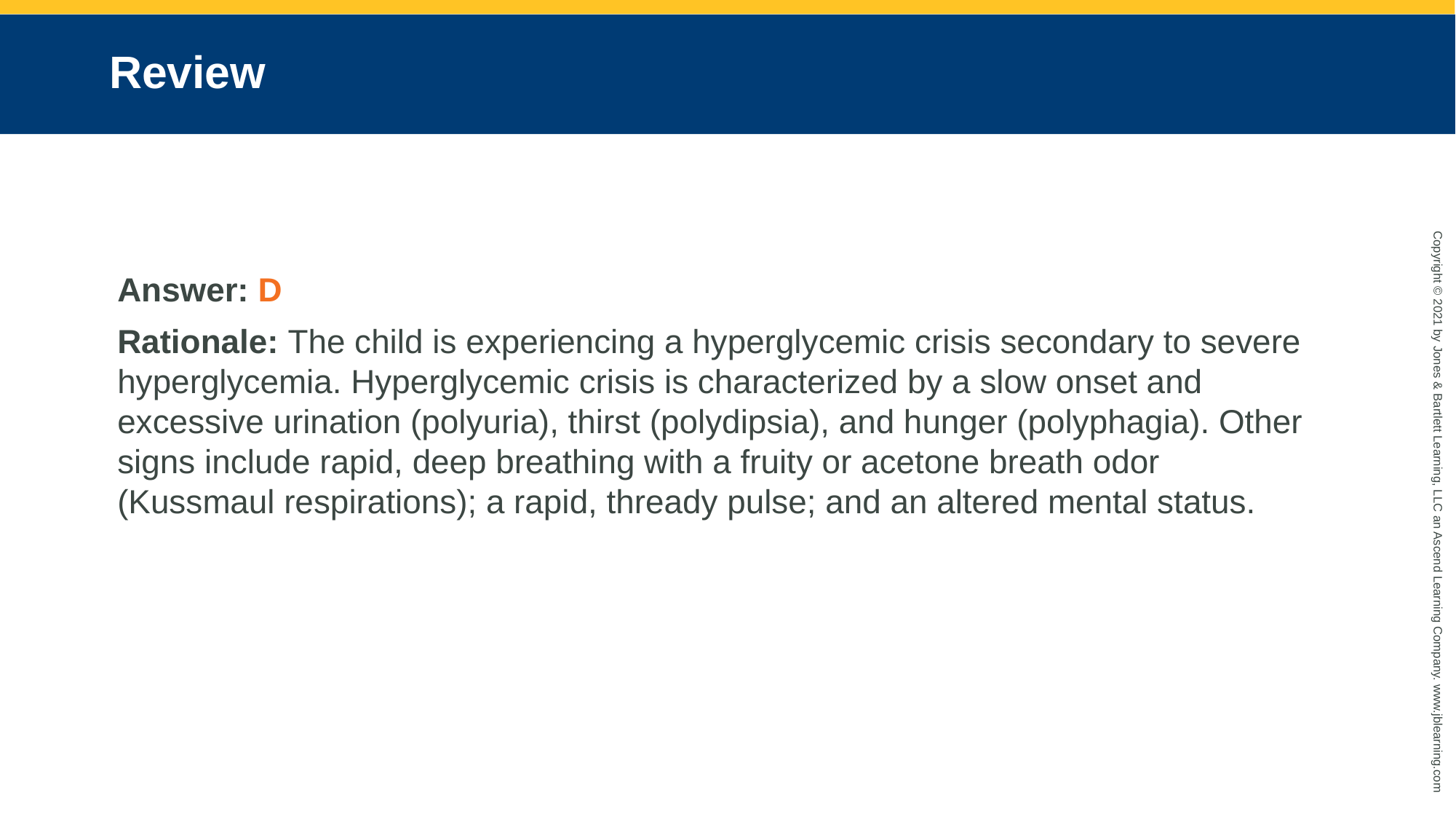

# Review
Answer: D
Rationale: The child is experiencing a hyperglycemic crisis secondary to severe hyperglycemia. Hyperglycemic crisis is characterized by a slow onset and excessive urination (polyuria), thirst (polydipsia), and hunger (polyphagia). Other signs include rapid, deep breathing with a fruity or acetone breath odor (Kussmaul respirations); a rapid, thready pulse; and an altered mental status.